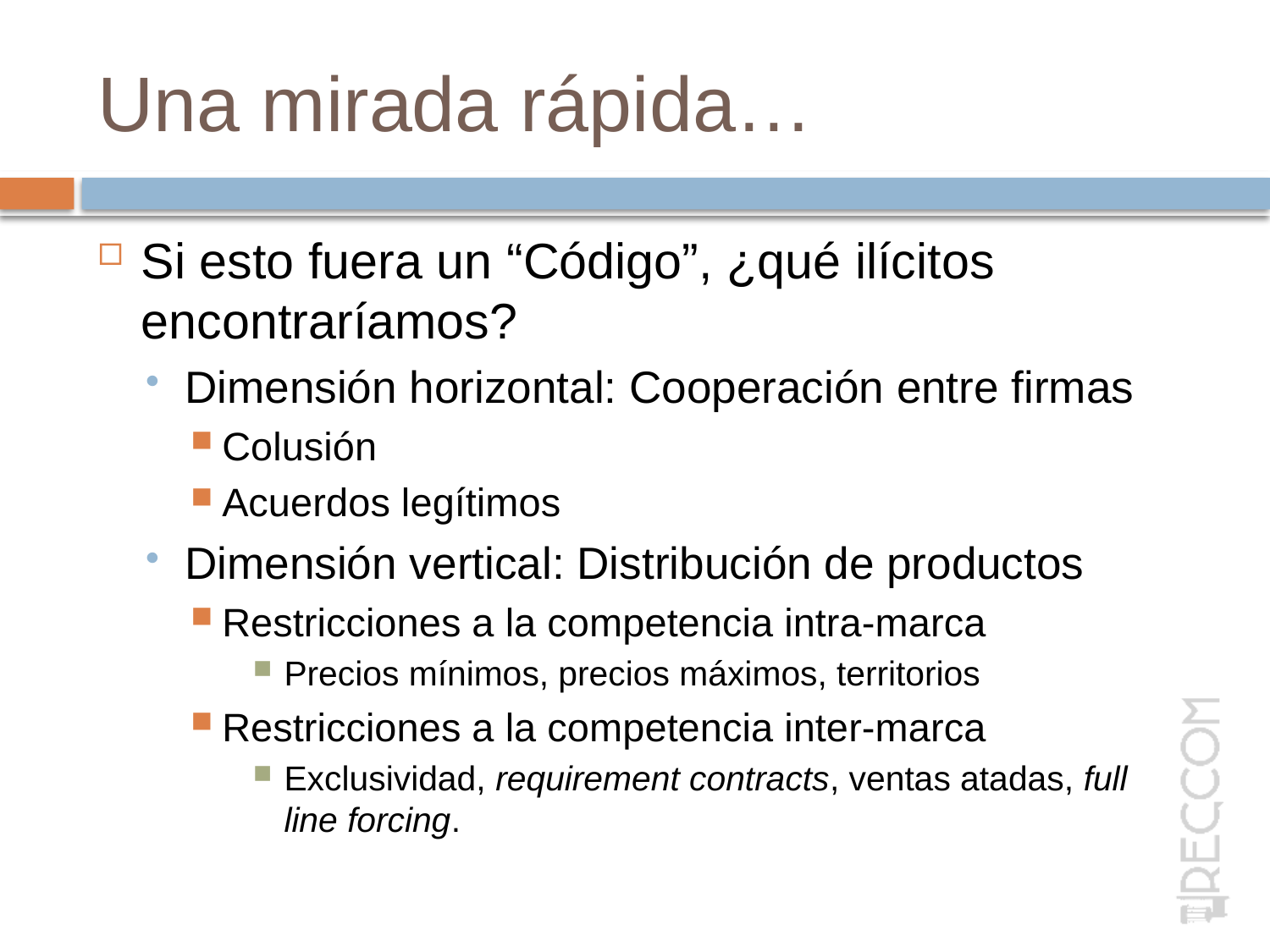

# Una mirada rápida…
Si esto fuera un “Código”, ¿qué ilícitos encontraríamos?
Dimensión horizontal: Cooperación entre firmas
Colusión
Acuerdos legítimos
Dimensión vertical: Distribución de productos
Restricciones a la competencia intra-marca
Precios mínimos, precios máximos, territorios
Restricciones a la competencia inter-marca
Exclusividad, requirement contracts, ventas atadas, full line forcing.